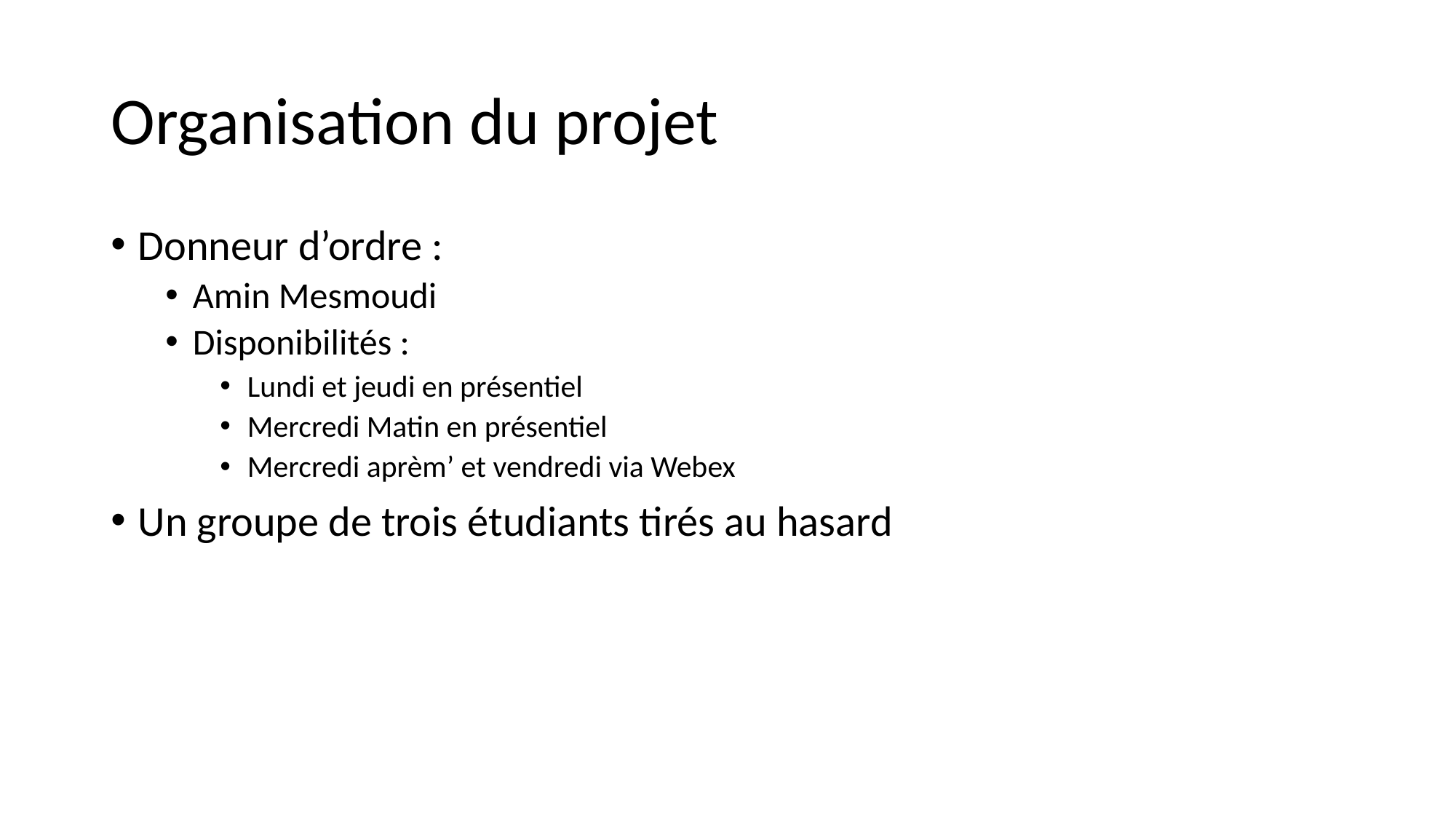

# Organisation du projet
Donneur d’ordre :
Amin Mesmoudi
Disponibilités :
Lundi et jeudi en présentiel
Mercredi Matin en présentiel
Mercredi aprèm’ et vendredi via Webex
Un groupe de trois étudiants tirés au hasard